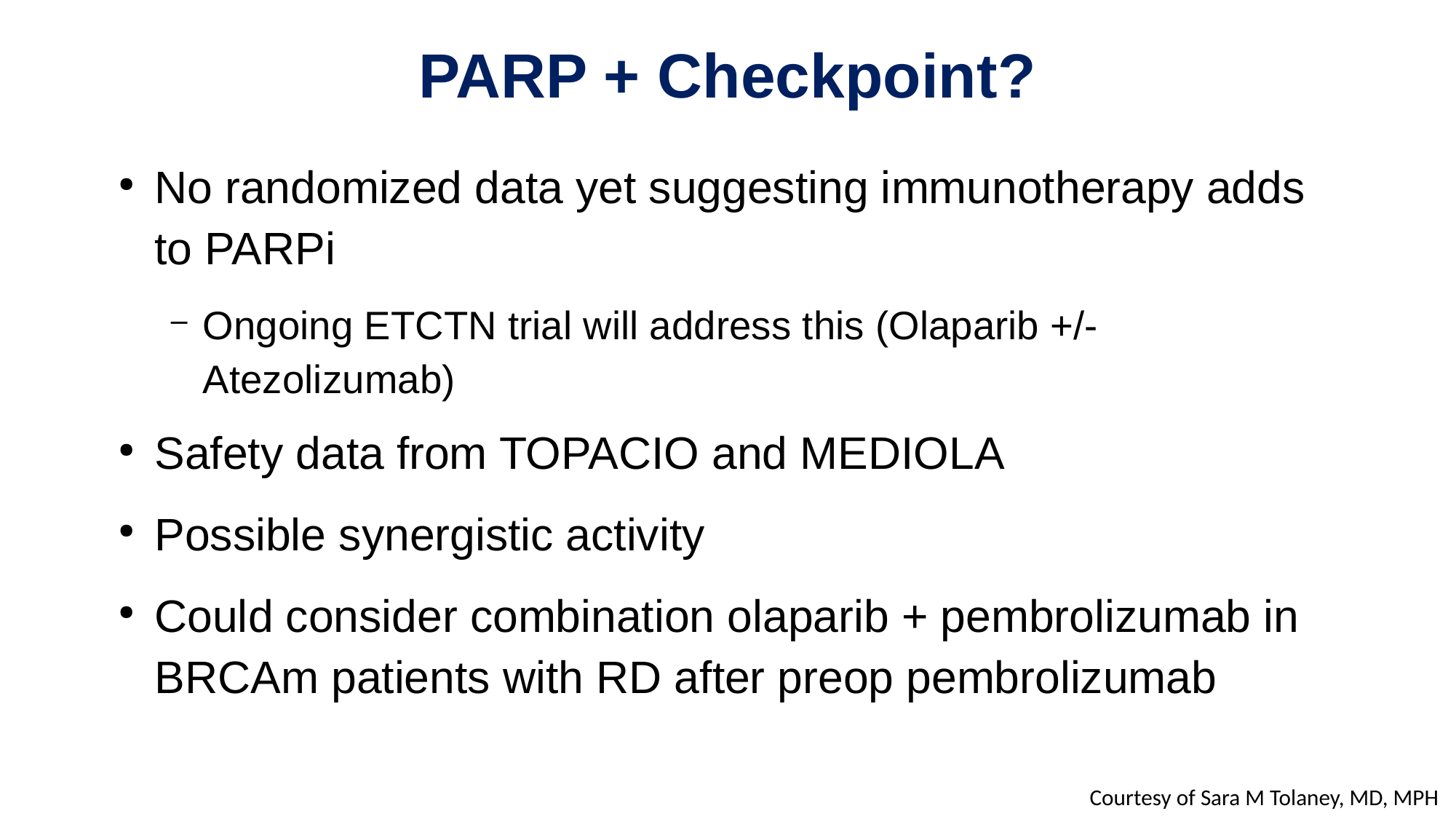

# PARP + Checkpoint?
No randomized data yet suggesting immunotherapy adds to PARPi
Ongoing ETCTN trial will address this (Olaparib +/- Atezolizumab)
Safety data from TOPACIO and MEDIOLA
Possible synergistic activity
Could consider combination olaparib + pembrolizumab in BRCAm patients with RD after preop pembrolizumab
Courtesy of Sara M Tolaney, MD, MPH